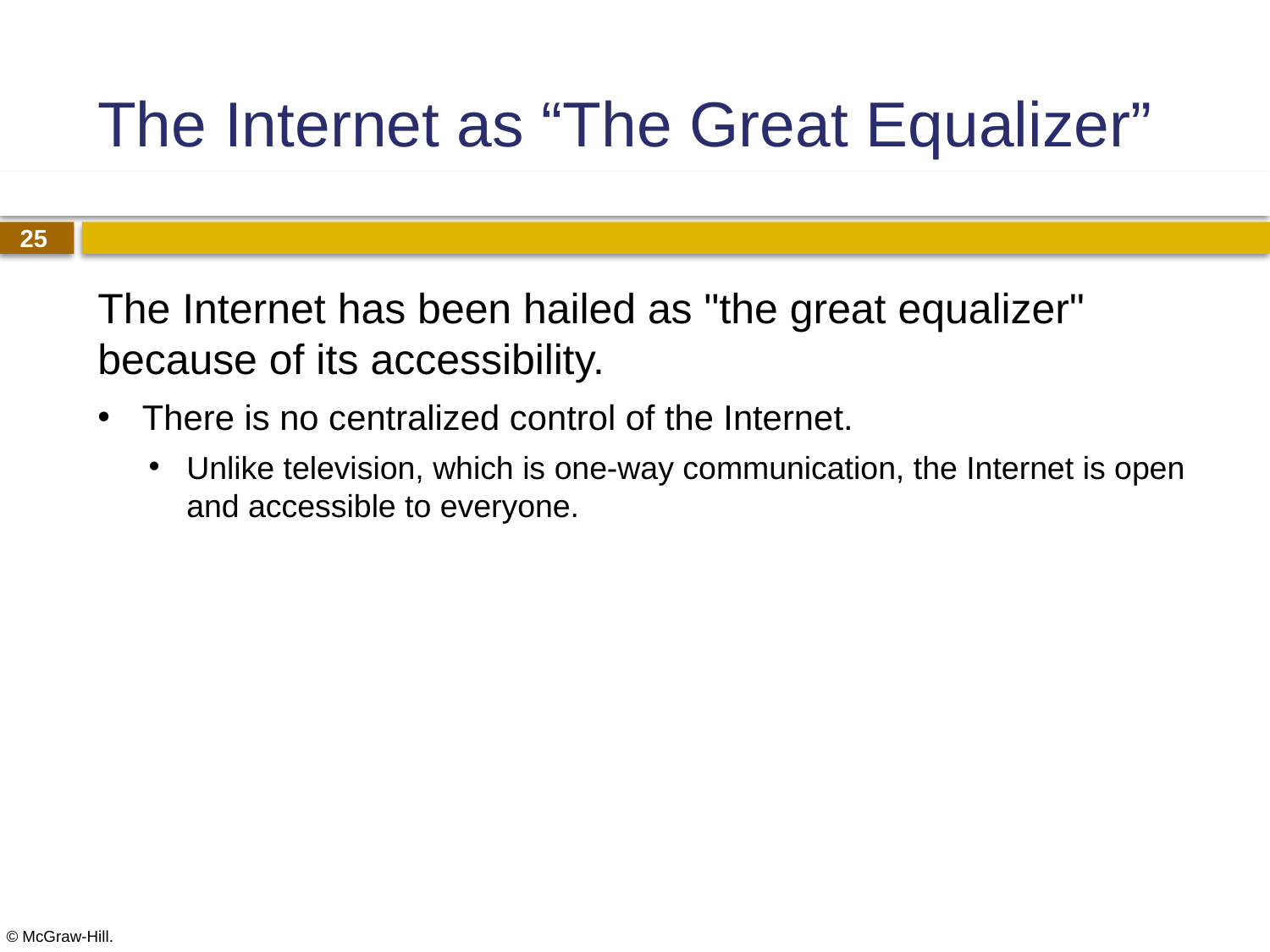

# The Internet as “The Great Equalizer”
The Internet has been hailed as "the great equalizer" because of its accessibility.
There is no centralized control of the Internet.
Unlike television, which is one-way communication, the Internet is open and accessible to everyone.